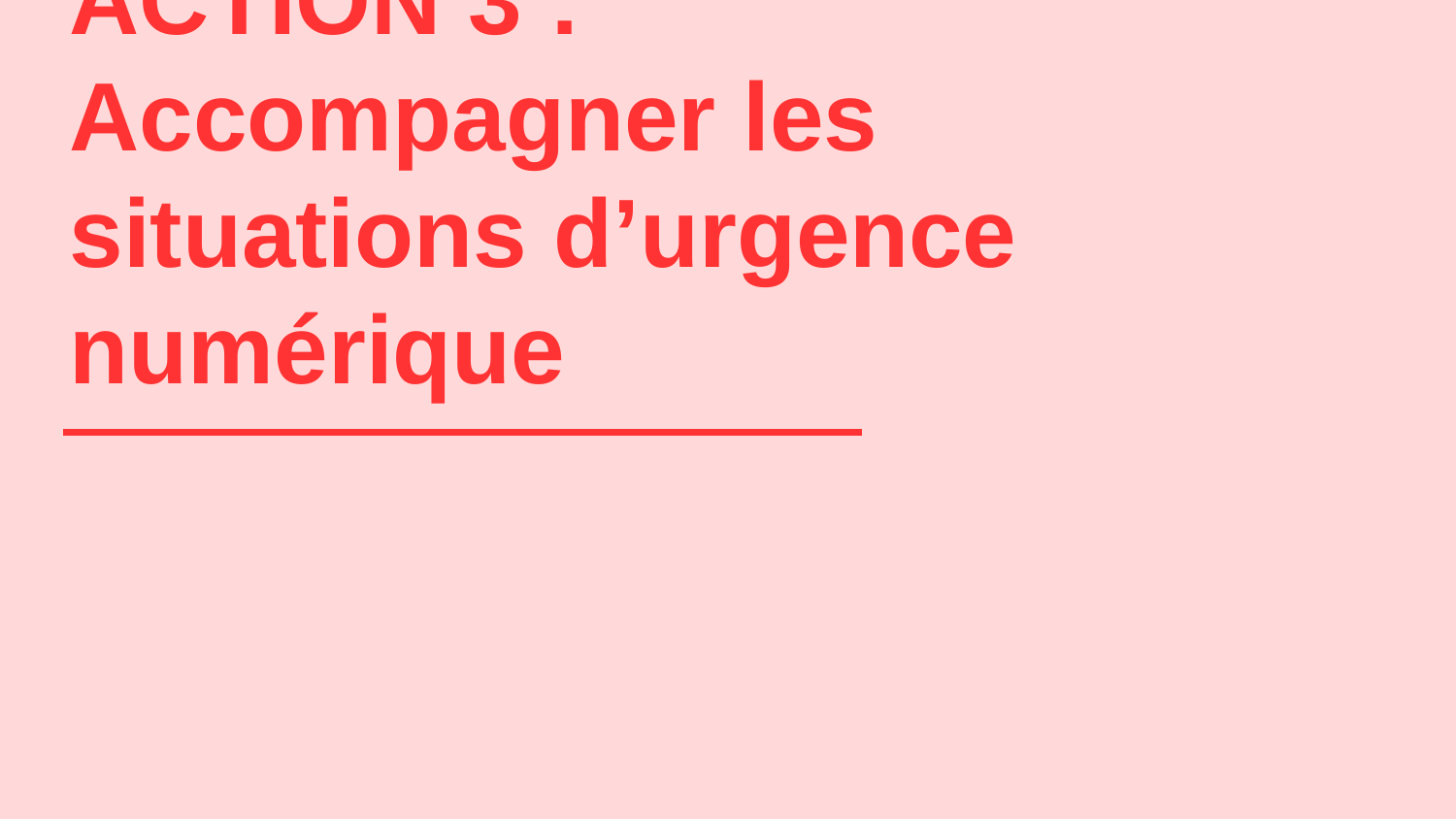

ACTION 3 :
Accompagner les situations d’urgence numérique